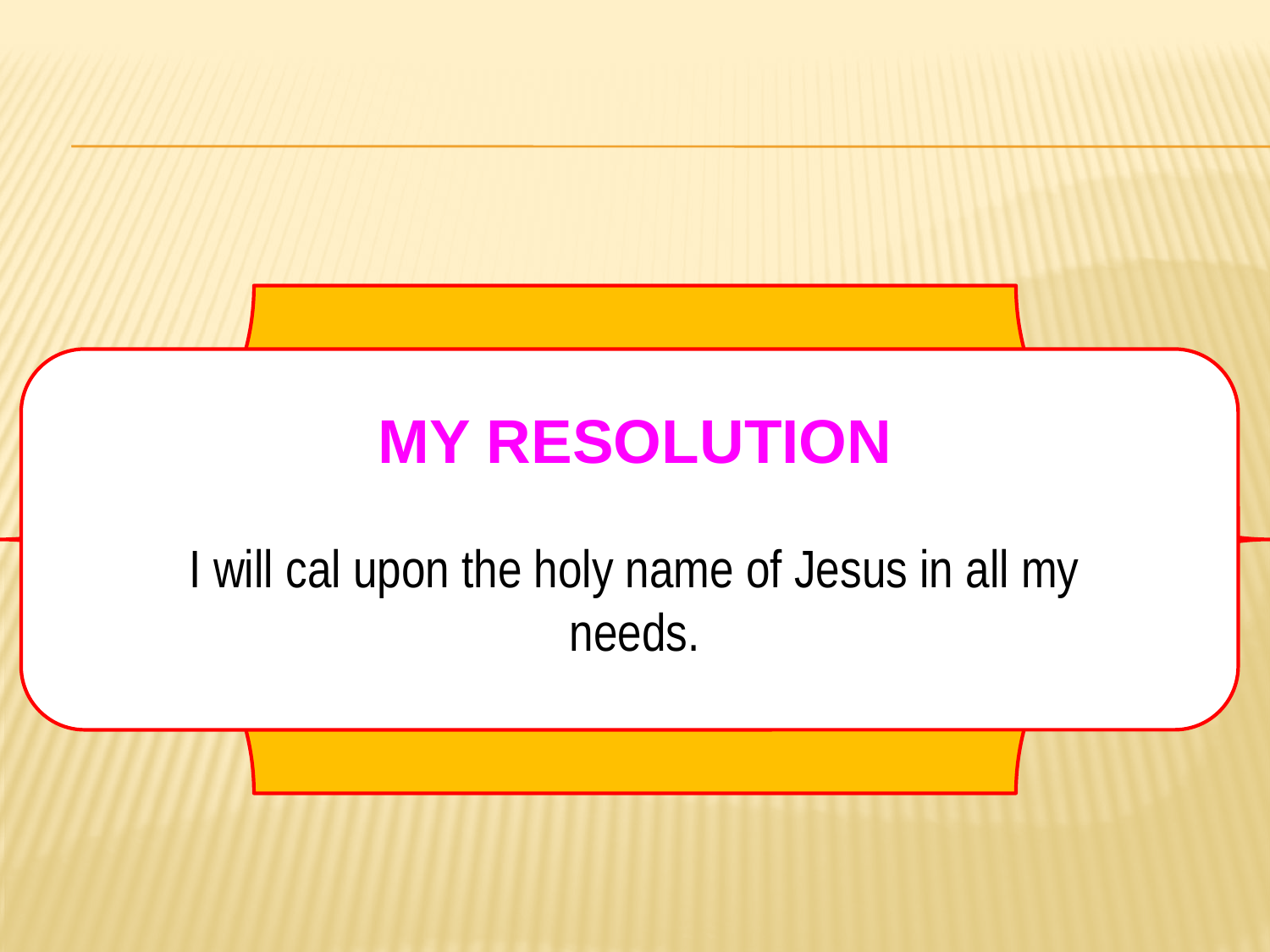

# MY resolution
I will cal upon the holy name of Jesus in all my needs.